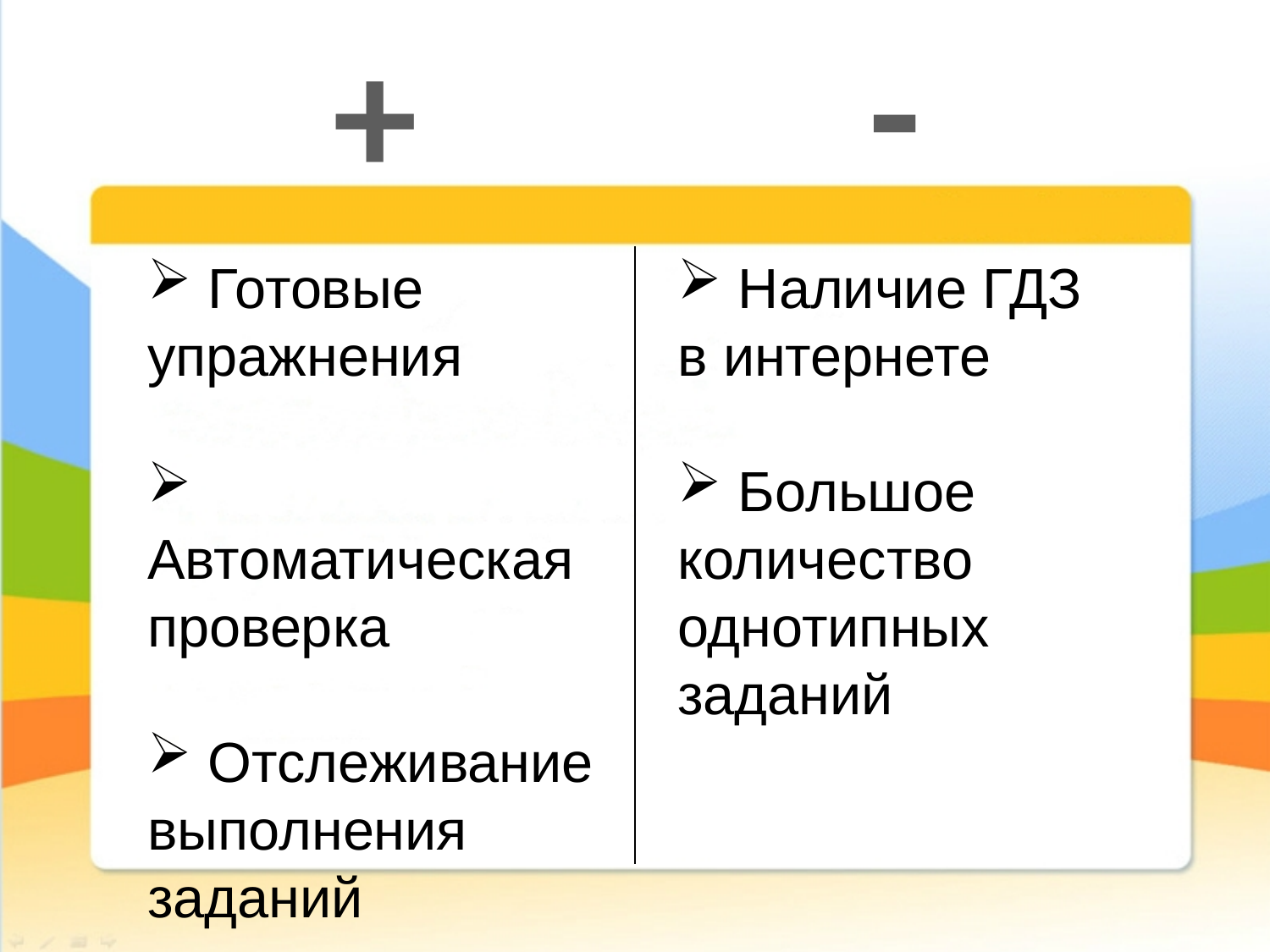

+
-
 Готовые упражнения

 Автоматическая проверка

 Отслеживание выполнения заданий
 Наличие ГДЗ в интернете

 Большое количество однотипных заданий